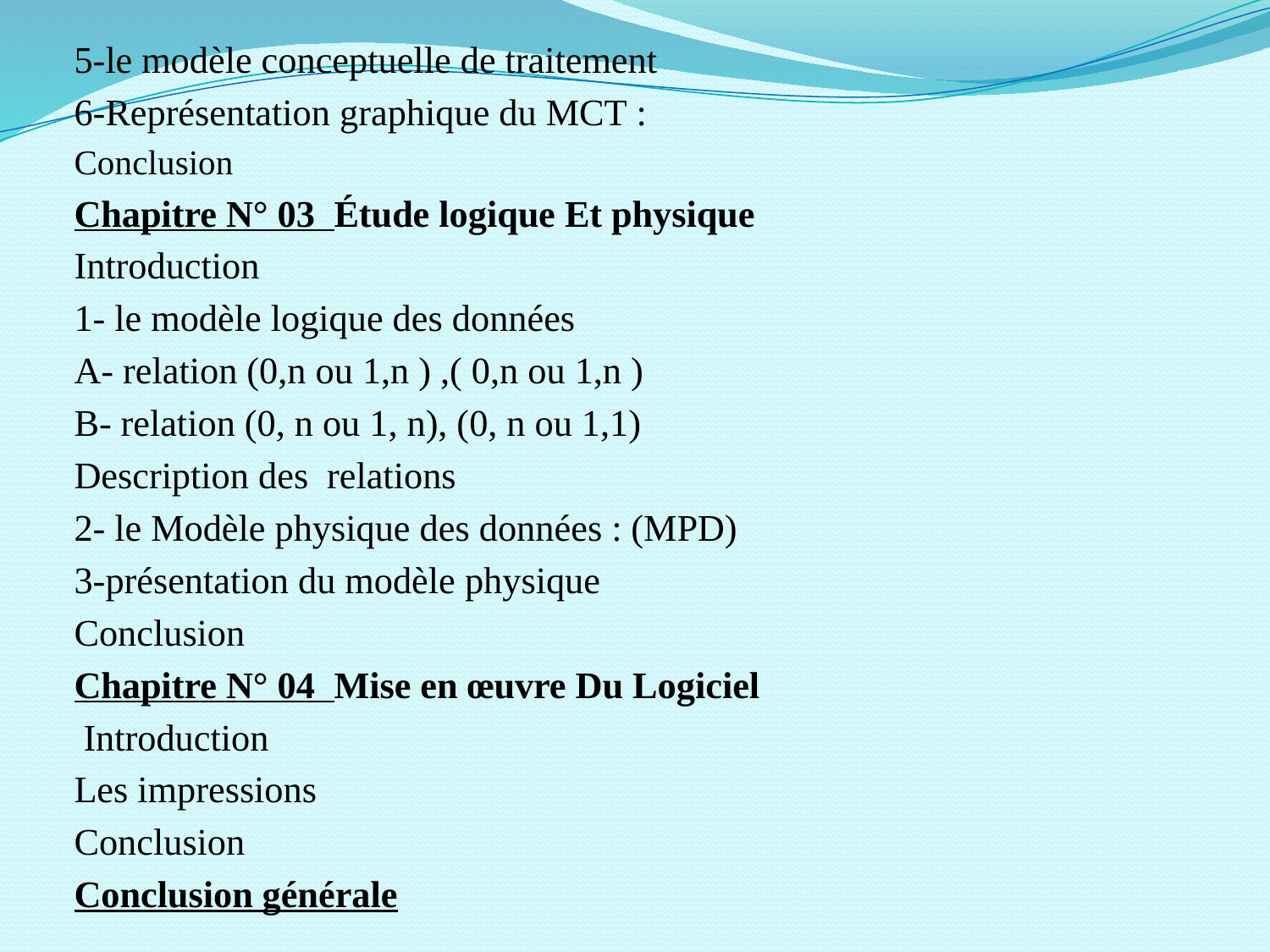

5-le modèle conceptuelle de traitement
6-Représentation graphique du MCT :
Conclusion
Chapitre N° 03  Étude logique Et physique
Introduction
1- le modèle logique des données
A- relation (0,n ou 1,n ) ,( 0,n ou 1,n )
B- relation (0, n ou 1, n), (0, n ou 1,1)
Description des  relations
2- le Modèle physique des données : (MPD)
3-présentation du modèle physique
Conclusion
Chapitre N° 04  Mise en œuvre Du Logiciel
 Introduction
Les impressions
Conclusion
Conclusion générale